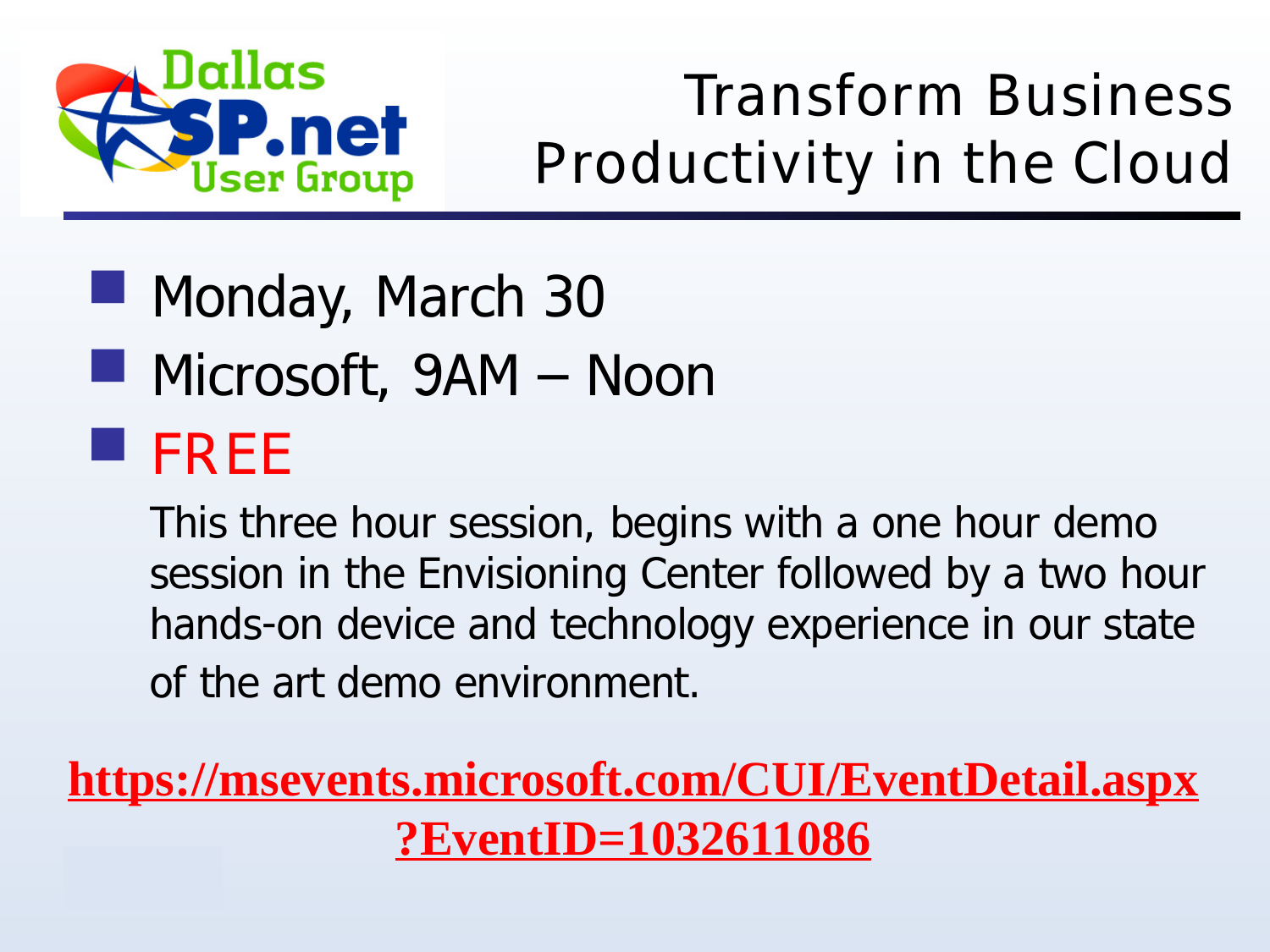

# Transform Business Productivity in the Cloud
 Monday, March 30
 Microsoft, 9AM – Noon
 FREE
This three hour session, begins with a one hour demo session in the Envisioning Center followed by a two hour hands-on device and technology experience in our state of the art demo environment.
https://msevents.microsoft.com/CUI/EventDetail.aspx
?EventID=1032611086